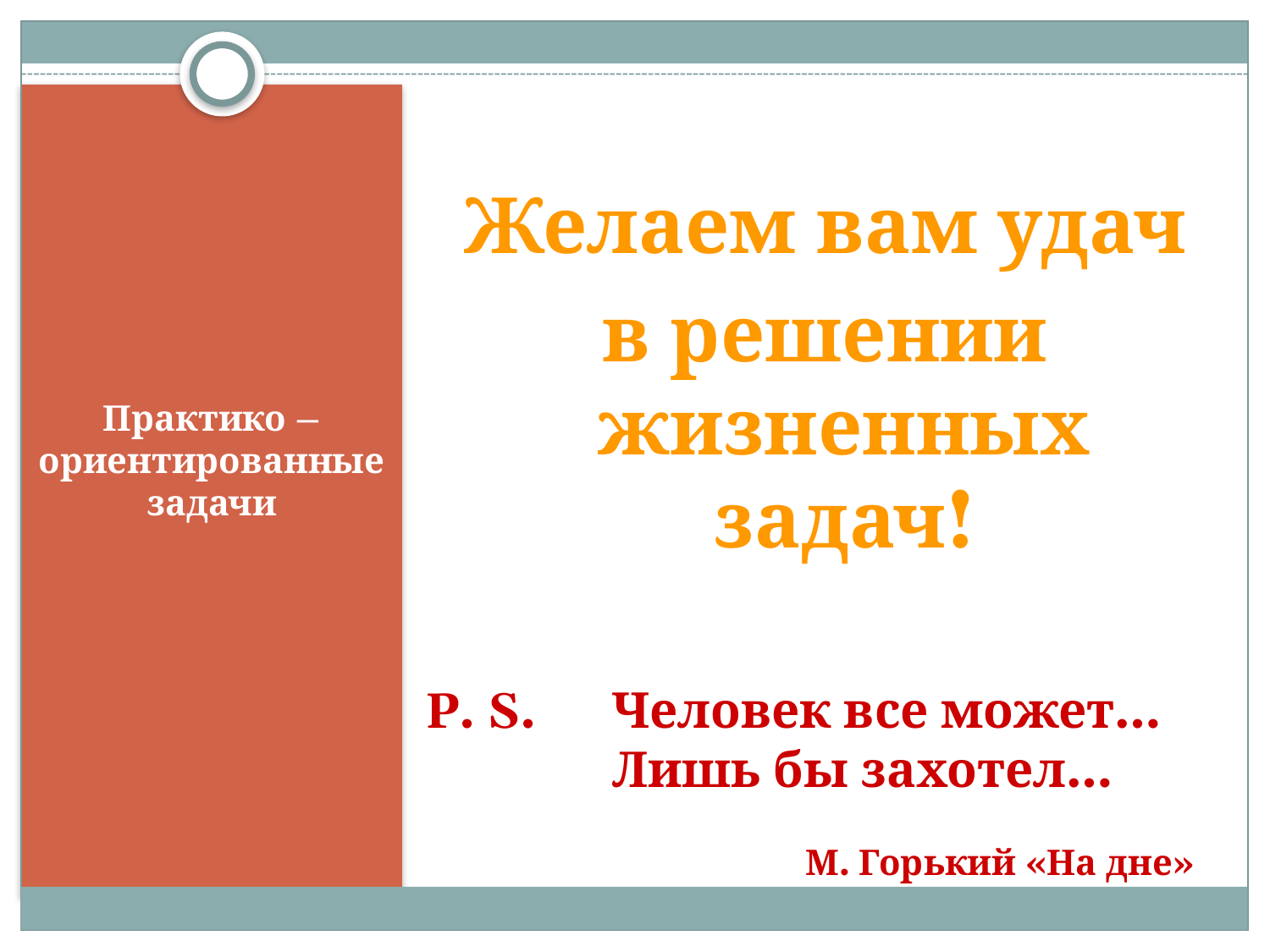

Желаем вам удач
в решении жизненных задач!
# Практико – ориентированные задачи
P. S.      Человек все может…
               Лишь бы захотел…

М. Горький «На дне»